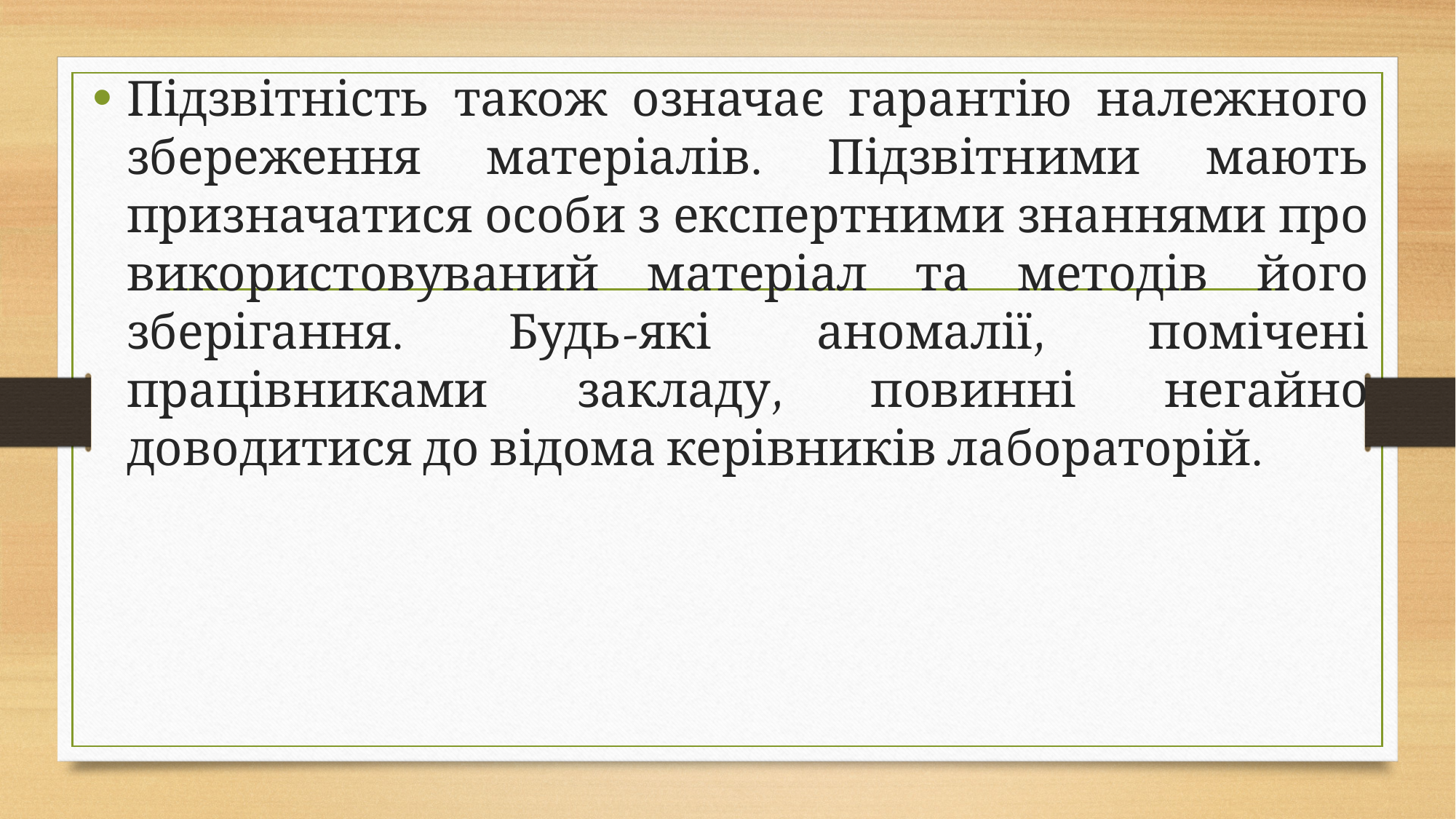

Підзвітність також означає гарантію належного збереження матеріалів. Підзвітними мають призначатися особи з експертними знаннями про використовуваний матеріал та методів його зберігання. Будь-які аномалії, помічені працівниками закладу, повинні негайно доводитися до відома керівників лабораторій.